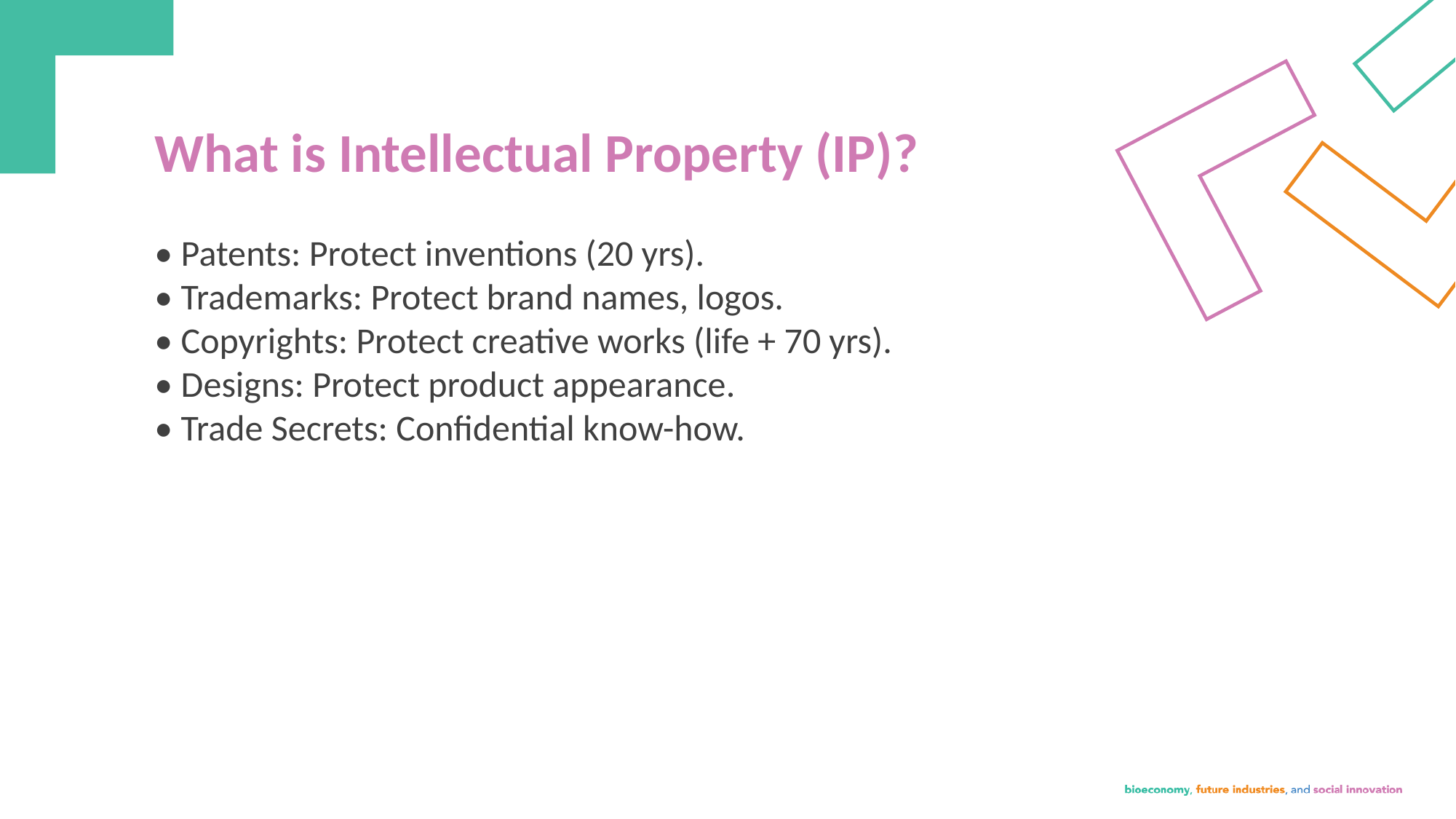

What is Intellectual Property (IP)?
• Patents: Protect inventions (20 yrs).
• Trademarks: Protect brand names, logos.
• Copyrights: Protect creative works (life + 70 yrs).
• Designs: Protect product appearance.
• Trade Secrets: Confidential know-how.